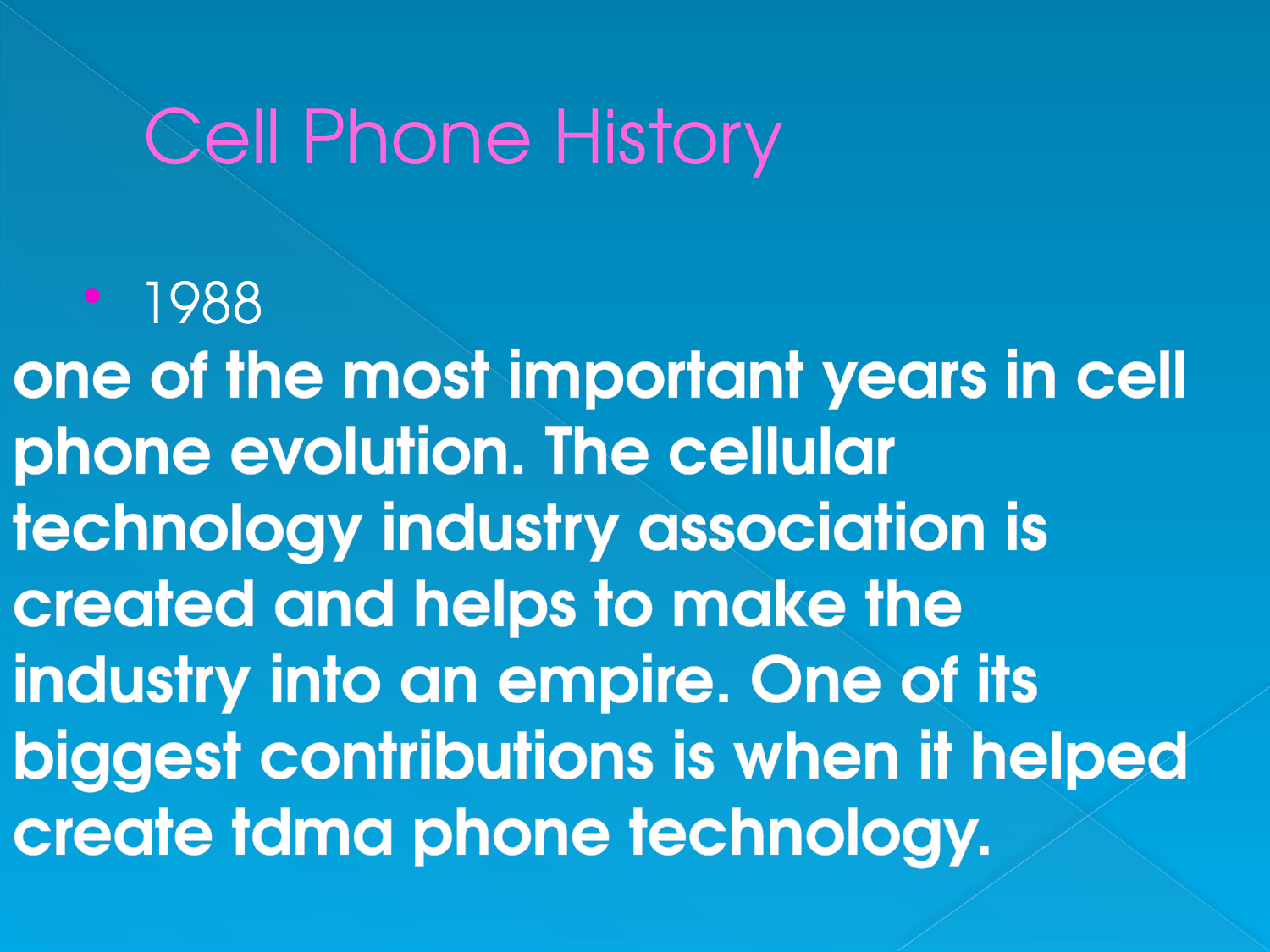

# Cell Phone History
1988
one of the most important years in cell phone evolution. The cellular technology industry association is created and helps to make the industry into an empire. One of its biggest contributions is when it helped create tdma phone technology.